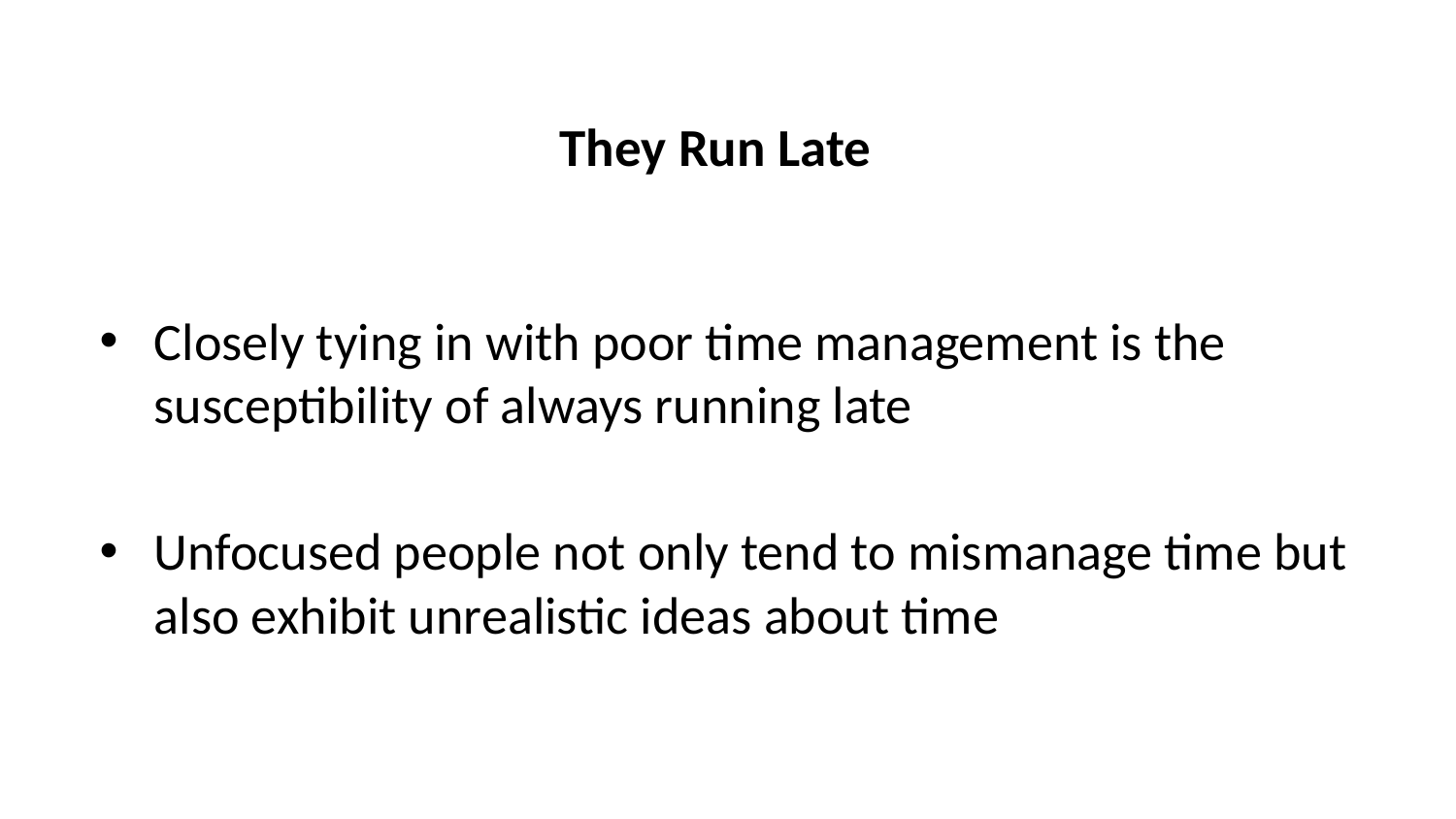

# They Run Late
Closely tying in with poor time management is the susceptibility of always running late

Unfocused people not only tend to mismanage time but also exhibit unrealistic ideas about time